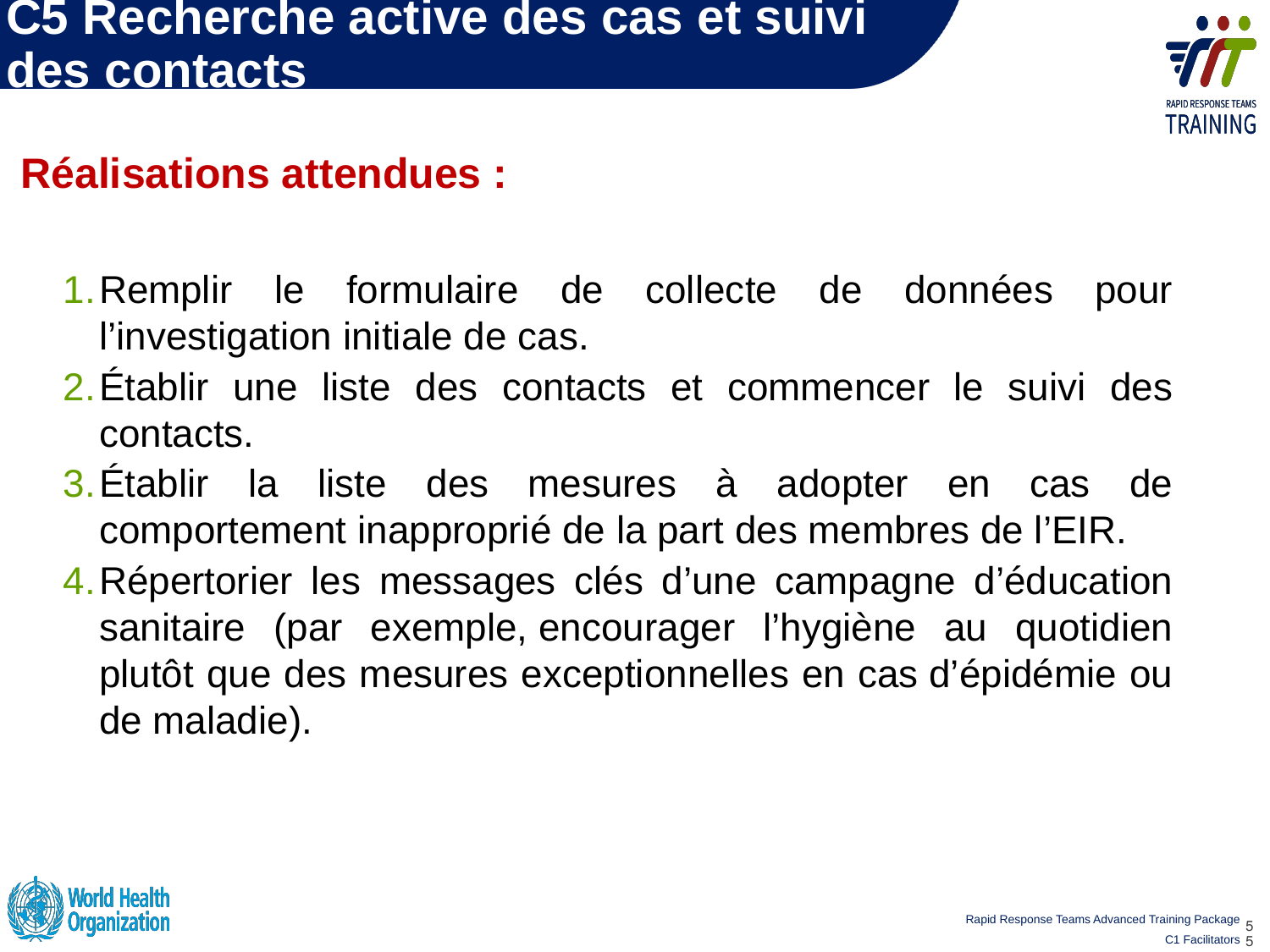

C5 Recherche active des cas et suivi des contacts
Réalisations attendues :
Remplir le formulaire de collecte de données pour l’investigation initiale de cas.
Établir une liste des contacts et commencer le suivi des contacts.
Établir la liste des mesures à adopter en cas de comportement inapproprié de la part des membres de l’EIR.
Répertorier les messages clés d’une campagne d’éducation sanitaire (par exemple, encourager l’hygiène au quotidien plutôt que des mesures exceptionnelles en cas d’épidémie ou de maladie).